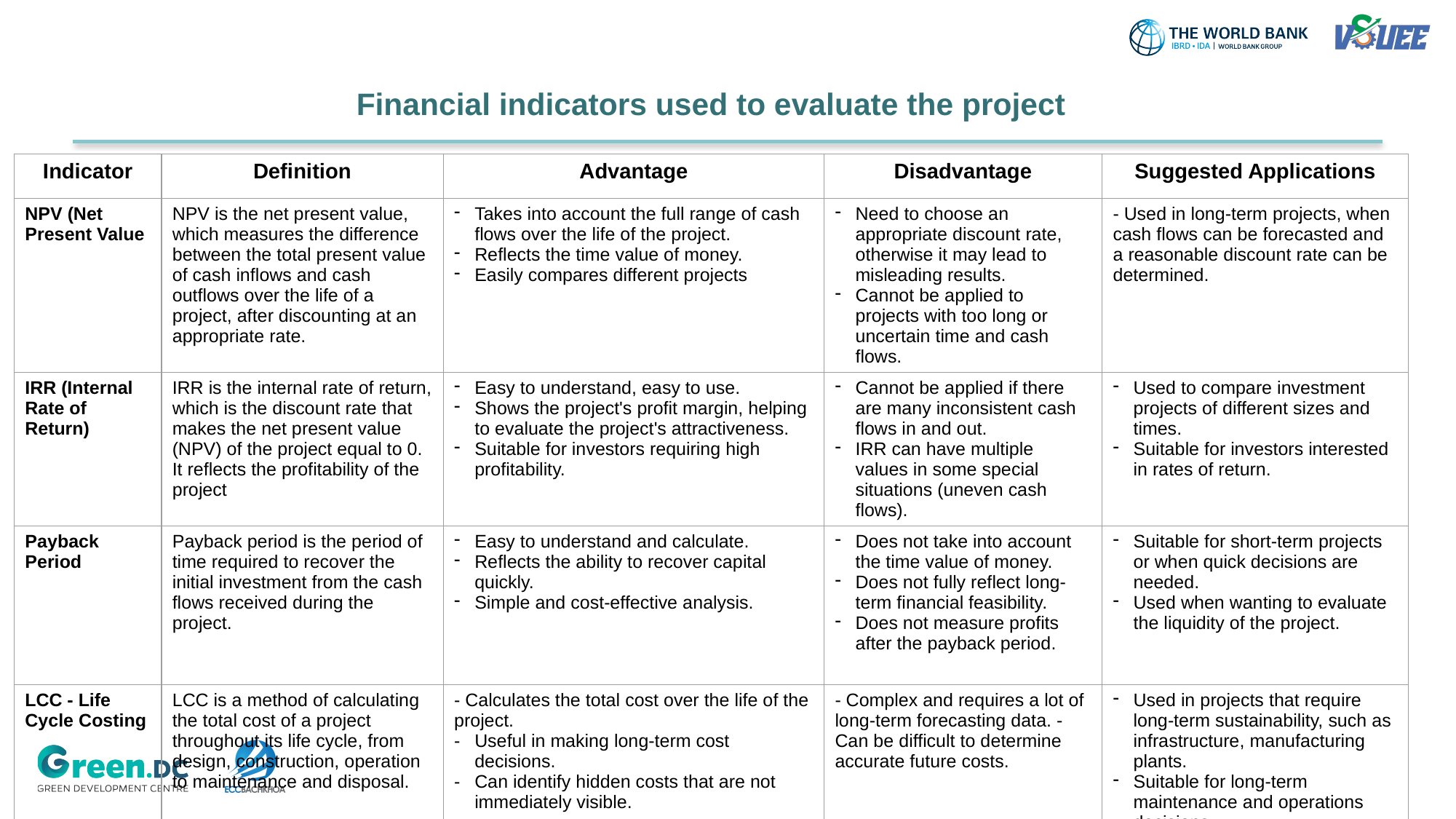

# Financial indicators used to evaluate the project
| Indicator | Definition | Advantage | Disadvantage | Suggested Applications |
| --- | --- | --- | --- | --- |
| NPV (Net Present Value | NPV is the net present value, which measures the difference between the total present value of cash inflows and cash outflows over the life of a project, after discounting at an appropriate rate. | Takes into account the full range of cash flows over the life of the project. Reflects the time value of money. Easily compares different projects | Need to choose an appropriate discount rate, otherwise it may lead to misleading results. Cannot be applied to projects with too long or uncertain time and cash flows. | - Used in long-term projects, when cash flows can be forecasted and a reasonable discount rate can be determined. |
| IRR (Internal Rate of Return) | IRR is the internal rate of return, which is the discount rate that makes the net present value (NPV) of the project equal to 0. It reflects the profitability of the project | Easy to understand, easy to use. Shows the project's profit margin, helping to evaluate the project's attractiveness. Suitable for investors requiring high profitability. | Cannot be applied if there are many inconsistent cash flows in and out. IRR can have multiple values ​​in some special situations (uneven cash flows). | Used to compare investment projects of different sizes and times. Suitable for investors interested in rates of return. |
| Payback Period | Payback period is the period of time required to recover the initial investment from the cash flows received during the project. | Easy to understand and calculate. Reflects the ability to recover capital quickly. Simple and cost-effective analysis. | Does not take into account the time value of money. Does not fully reflect long-term financial feasibility. Does not measure profits after the payback period. | Suitable for short-term projects or when quick decisions are needed. Used when wanting to evaluate the liquidity of the project. |
| LCC - Life Cycle Costing | LCC is a method of calculating the total cost of a project throughout its life cycle, from design, construction, operation to maintenance and disposal. | - Calculates the total cost over the life of the project. Useful in making long-term cost decisions. Can identify hidden costs that are not immediately visible. | - Complex and requires a lot of long-term forecasting data. - Can be difficult to determine accurate future costs. | Used in projects that require long-term sustainability, such as infrastructure, manufacturing plants. Suitable for long-term maintenance and operations decisions. |